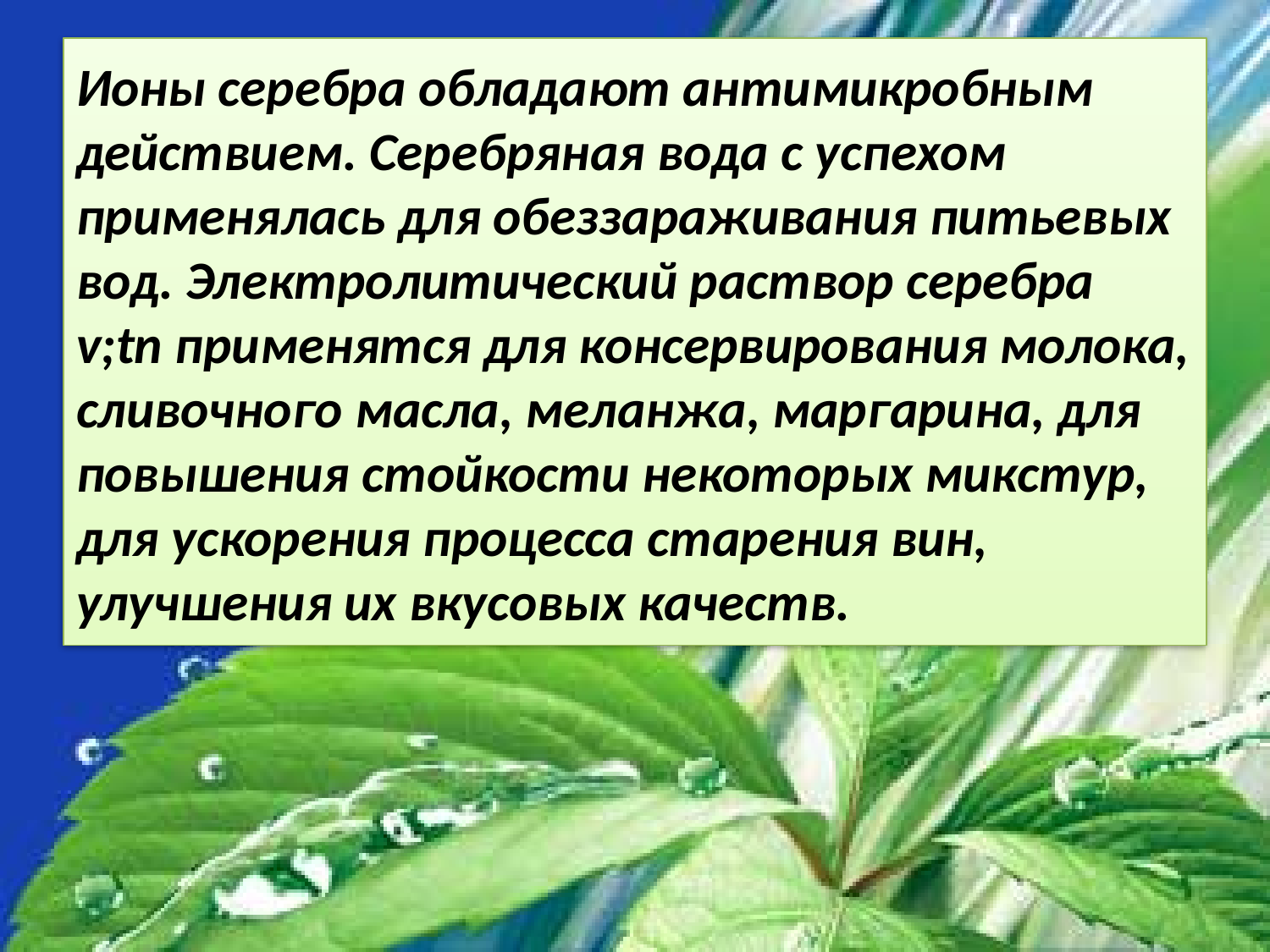

# Ионы серебра обладают антимикробным действием. Серебряная вода с успехом применялась для обеззараживания питьевых вод. Электролитический раствор серебра v;tn применятся для консервирования молока, сливочного масла, меланжа, маргарина, для повышения стойкости некоторых микстур, для ускорения процесса старения вин, улучшения их вкусовых качеств.